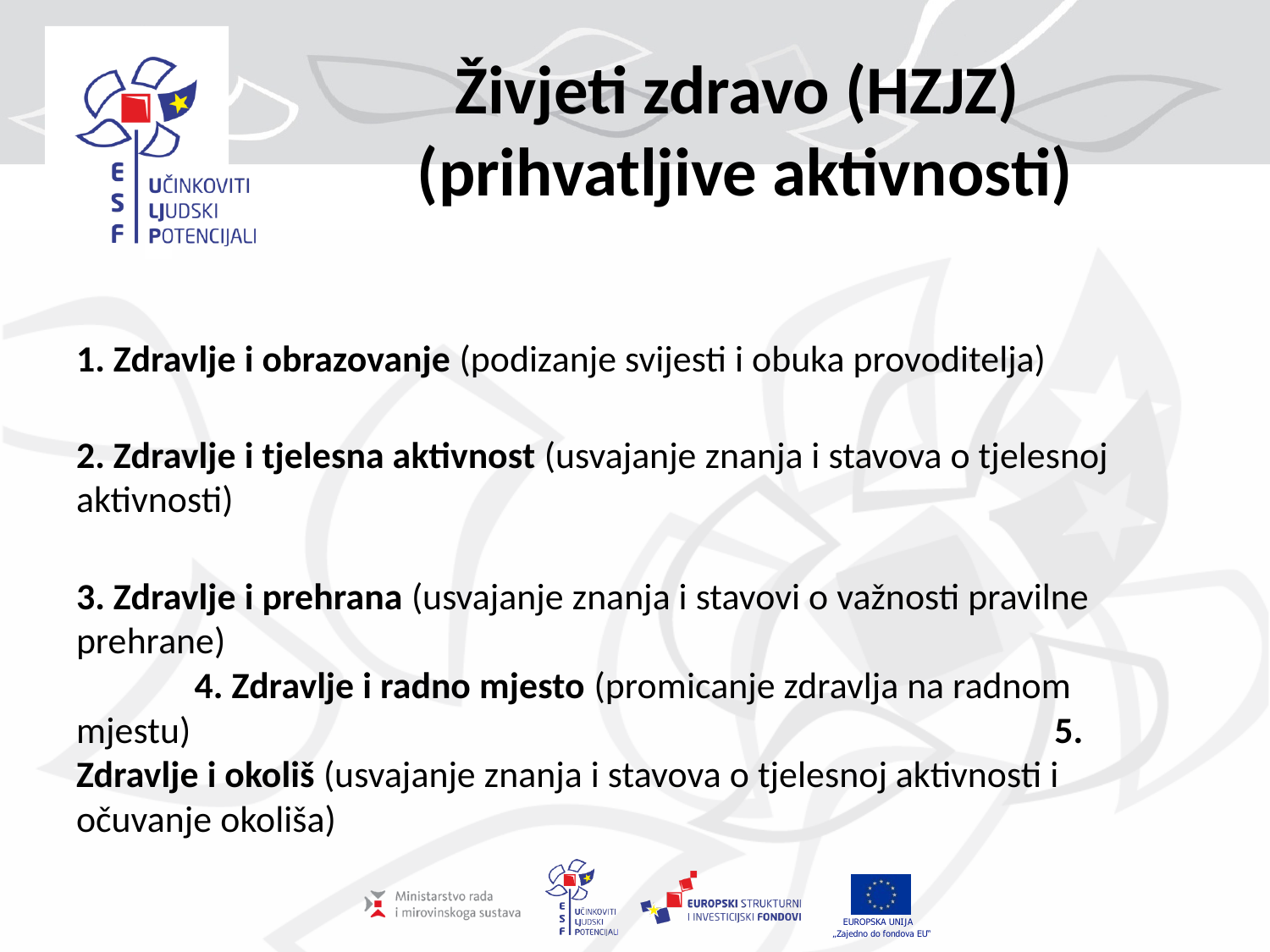

# Živjeti zdravo (HZJZ) (prihvatljive aktivnosti)

1. Zdravlje i obrazovanje (podizanje svijesti i obuka provoditelja)
2. Zdravlje i tjelesna aktivnost (usvajanje znanja i stavova o tjelesnoj aktivnosti)
3. Zdravlje i prehrana (usvajanje znanja i stavovi o važnosti pravilne prehrane)                                                                                                                                 4. Zdravlje i radno mjesto (promicanje zdravlja na radnom mjestu)                                                                                                      5. Zdravlje i okoliš (usvajanje znanja i stavova o tjelesnoj aktivnosti i očuvanje okoliša)